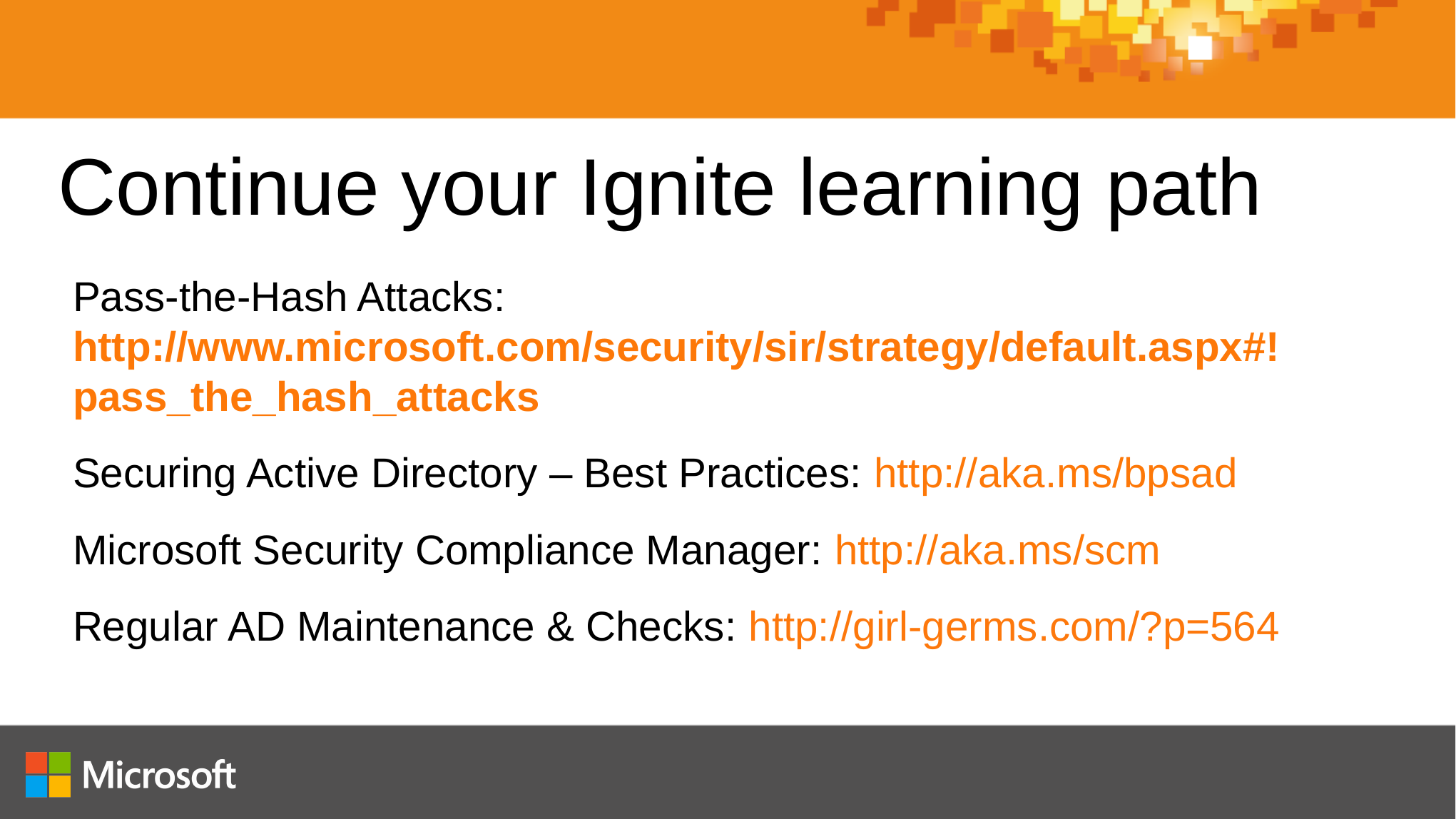

Continue your Ignite learning path

Pass-the-Hash Attacks: http://www.microsoft.com/security/sir/strategy/default.aspx#!pass_the_hash_attacks
Securing Active Directory – Best Practices: http://aka.ms/bpsad
Microsoft Security Compliance Manager: http://aka.ms/scm
Regular AD Maintenance & Checks: http://girl-germs.com/?p=564